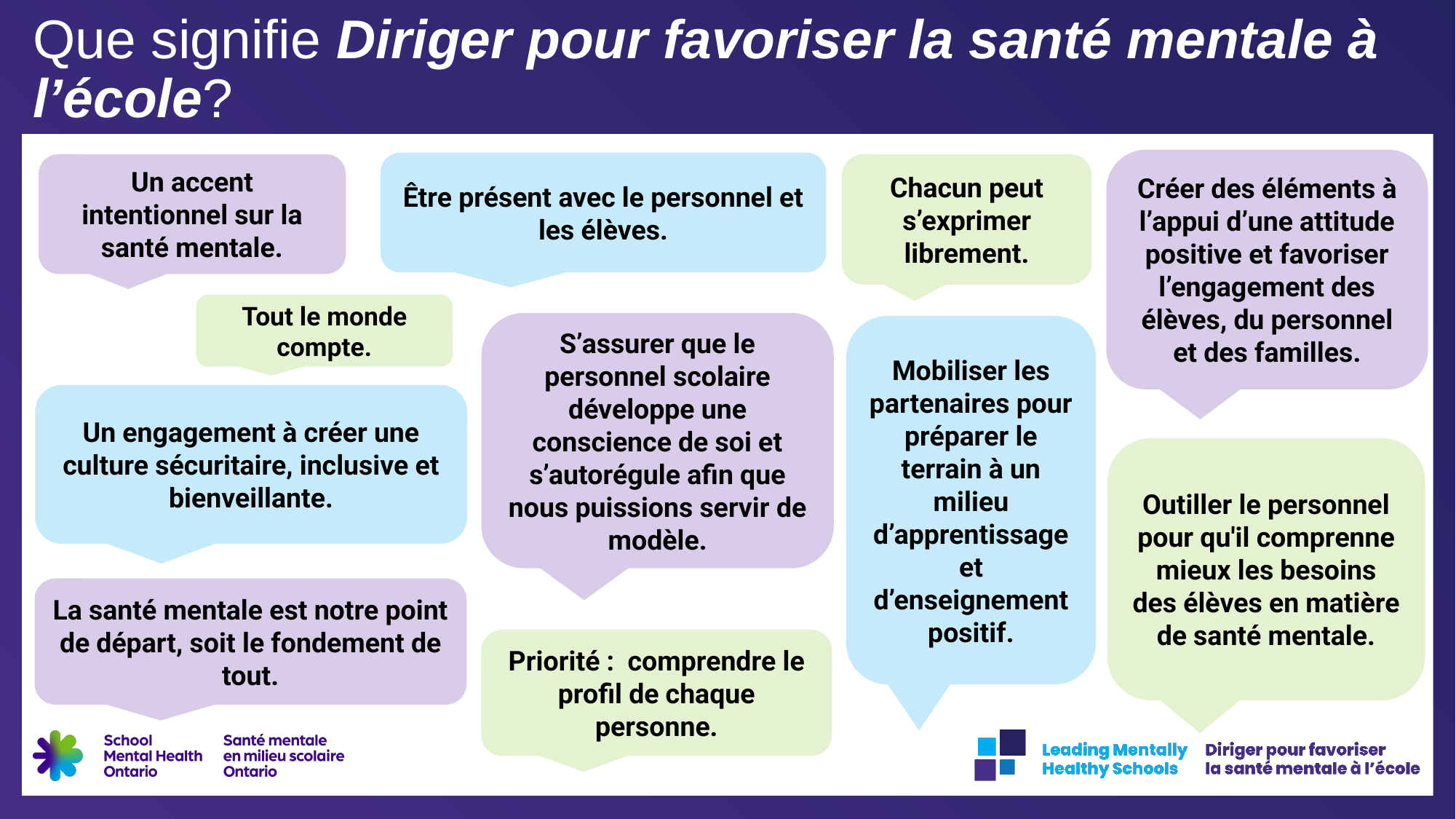

# Que signifie Diriger pour favoriser la santé mentale à l’école?
Créer des éléments à l’appui d’une attitude positive et favoriser l’engagement des élèves, du personnel et des familles.
Être présent avec le personnel et les élèves.
Chacun peut s’exprimer librement.
Un accent intentionnel sur la santé mentale.
Tout le monde compte.
S’assurer que le personnel scolaire développe une conscience de soi et s’autorégule afin que nous puissions servir de modèle.
Mobiliser les partenaires pour préparer le terrain à un milieu d’apprentissage et d’enseignement positif.
Un engagement à créer une culture sécuritaire, inclusive et bienveillante.
Outiller le personnel pour qu'il comprenne mieux les besoins des élèves en matière de santé mentale.
La santé mentale est notre point de départ, soit le fondement de tout.
Priorité :  comprendre le profil de chaque personne.